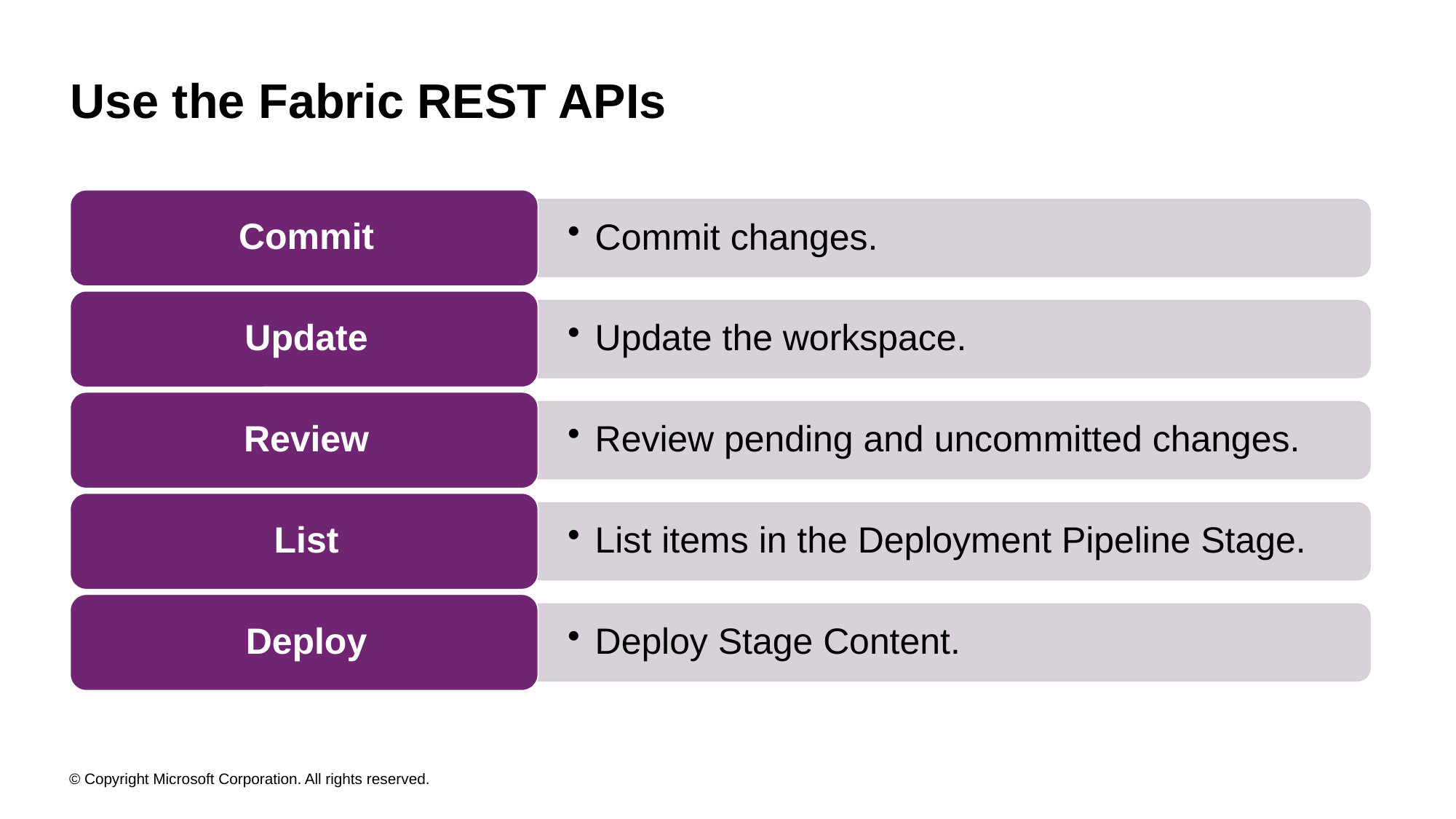

# Use the Fabric REST APIs
Commit changes.
Commit
Update the workspace.
Update
Review pending and uncommitted changes.
Review
List items in the Deployment Pipeline Stage.
List
Deploy Stage Content.
Deploy
© Copyright Microsoft Corporation. All rights reserved.